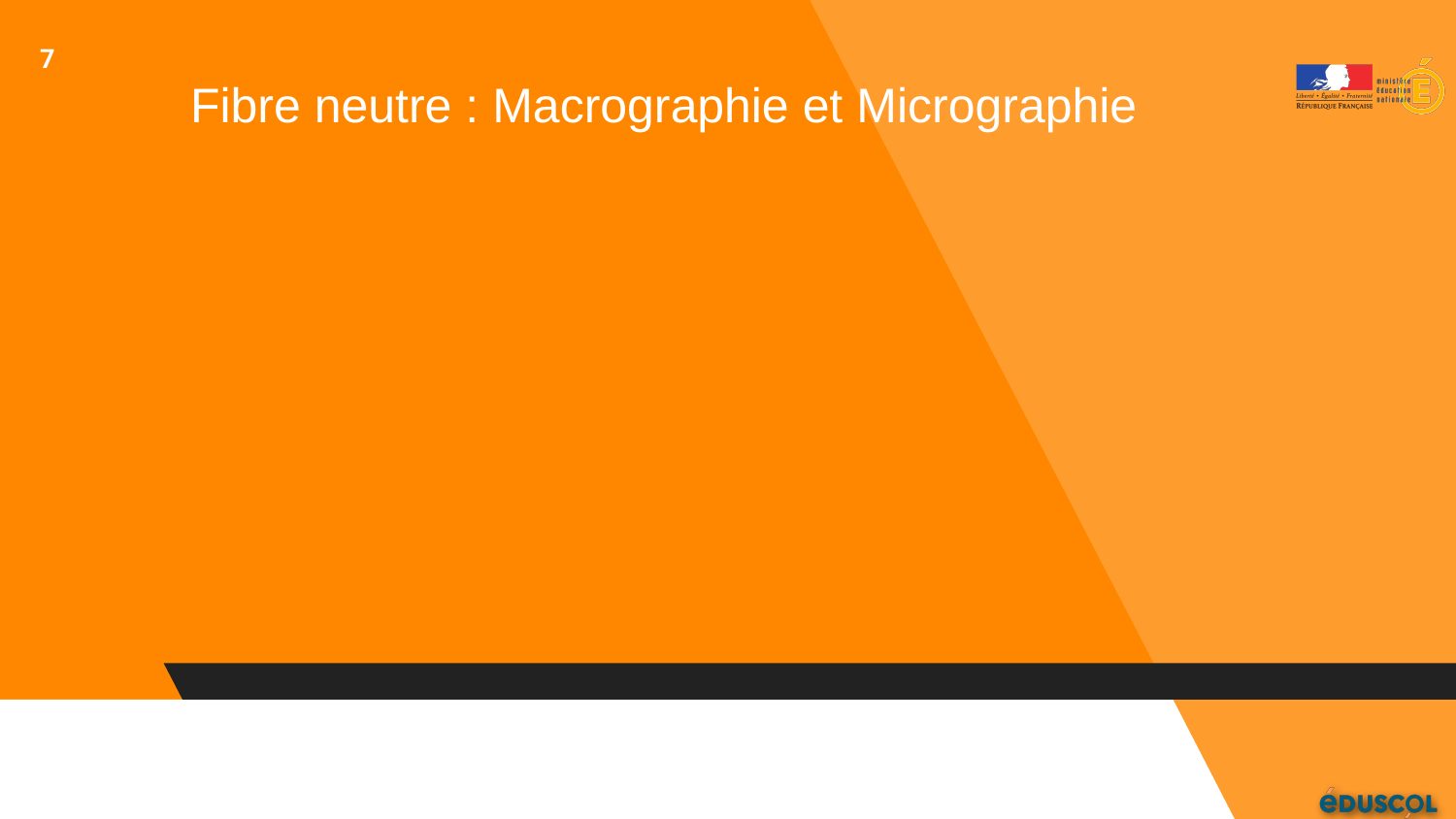

7
# Fibre neutre : Macrographie et Micrographie